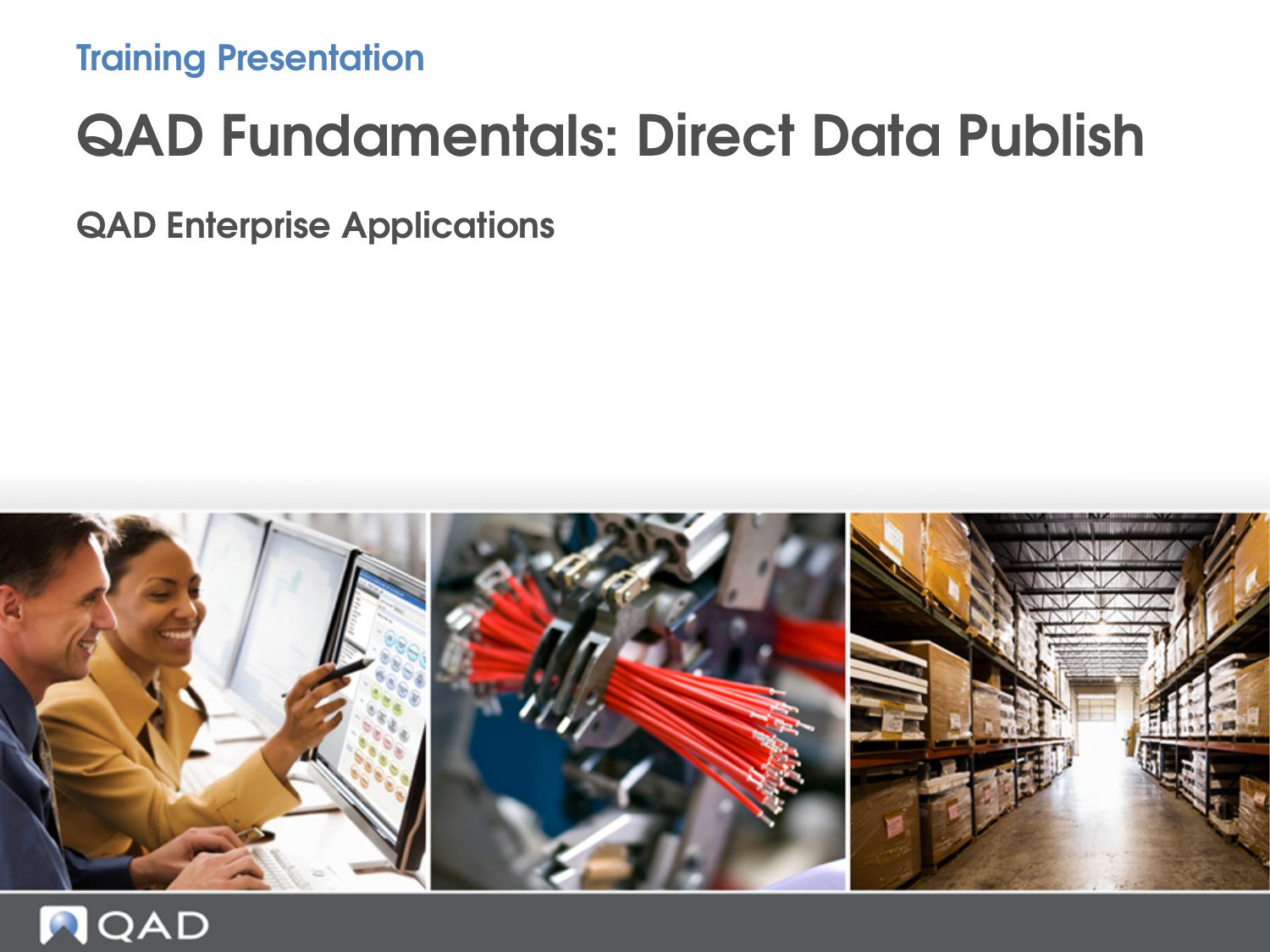

Training Presentation
# QAD Fundamentals: Direct Data Publish
QAD Enterprise Applications